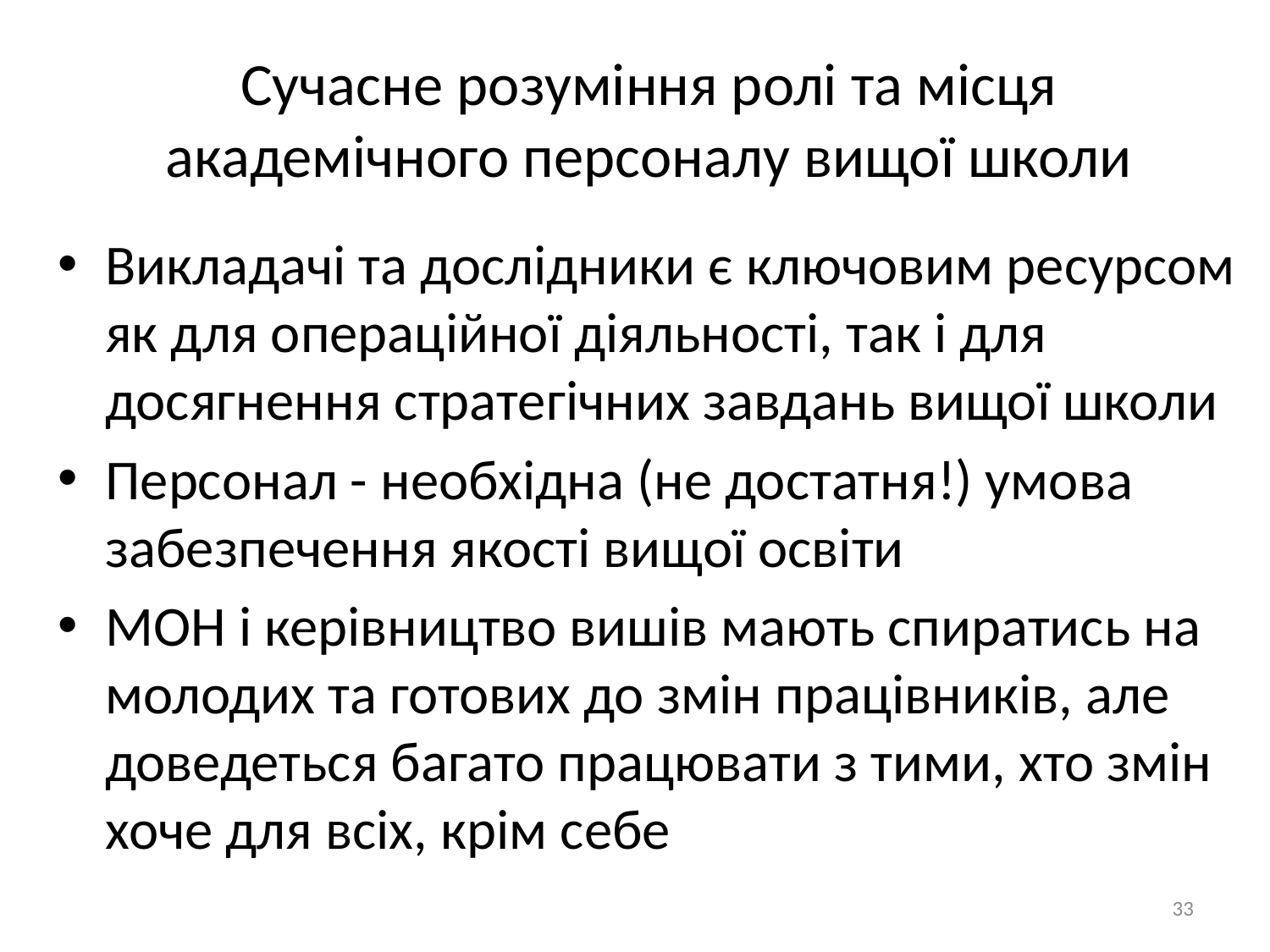

# Сучасне розуміння ролі та місця академічного персоналу вищої школи
Викладачі та дослідники є ключовим ресурсом як для операційної діяльності, так і для досягнення стратегічних завдань вищої школи
Персонал - необхідна (не достатня!) умова забезпечення якості вищої освіти
МОН і керівництво вишів мають спиратись на молодих та готових до змін працівників, але доведеться багато працювати з тими, хто змін хоче для всіх, крім себе

33